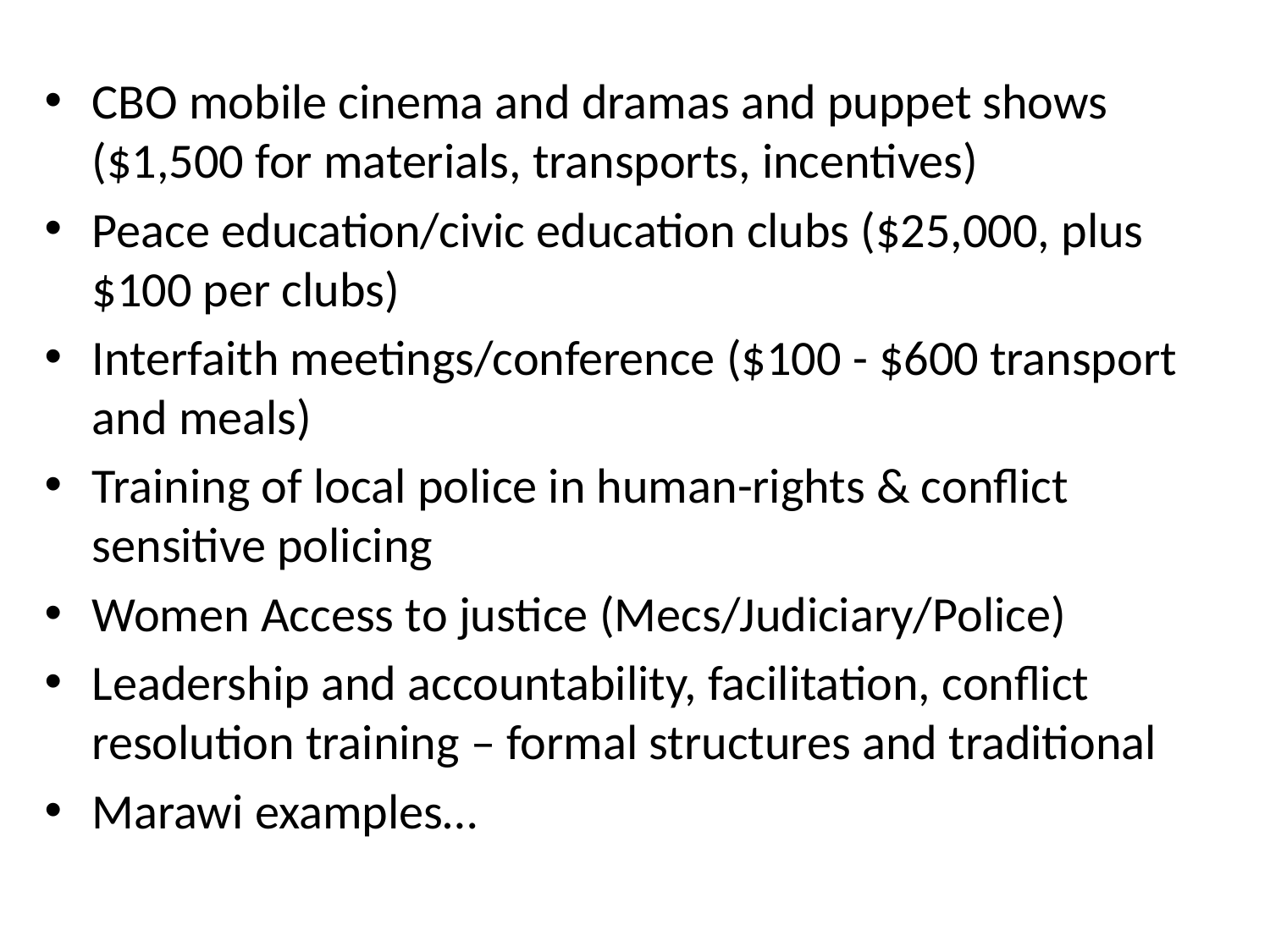

CBO mobile cinema and dramas and puppet shows ($1,500 for materials, transports, incentives)
Peace education/civic education clubs ($25,000, plus $100 per clubs)
Interfaith meetings/conference ($100 - $600 transport and meals)
Training of local police in human-rights & conflict sensitive policing
Women Access to justice (Mecs/Judiciary/Police)
Leadership and accountability, facilitation, conflict resolution training – formal structures and traditional
Marawi examples…